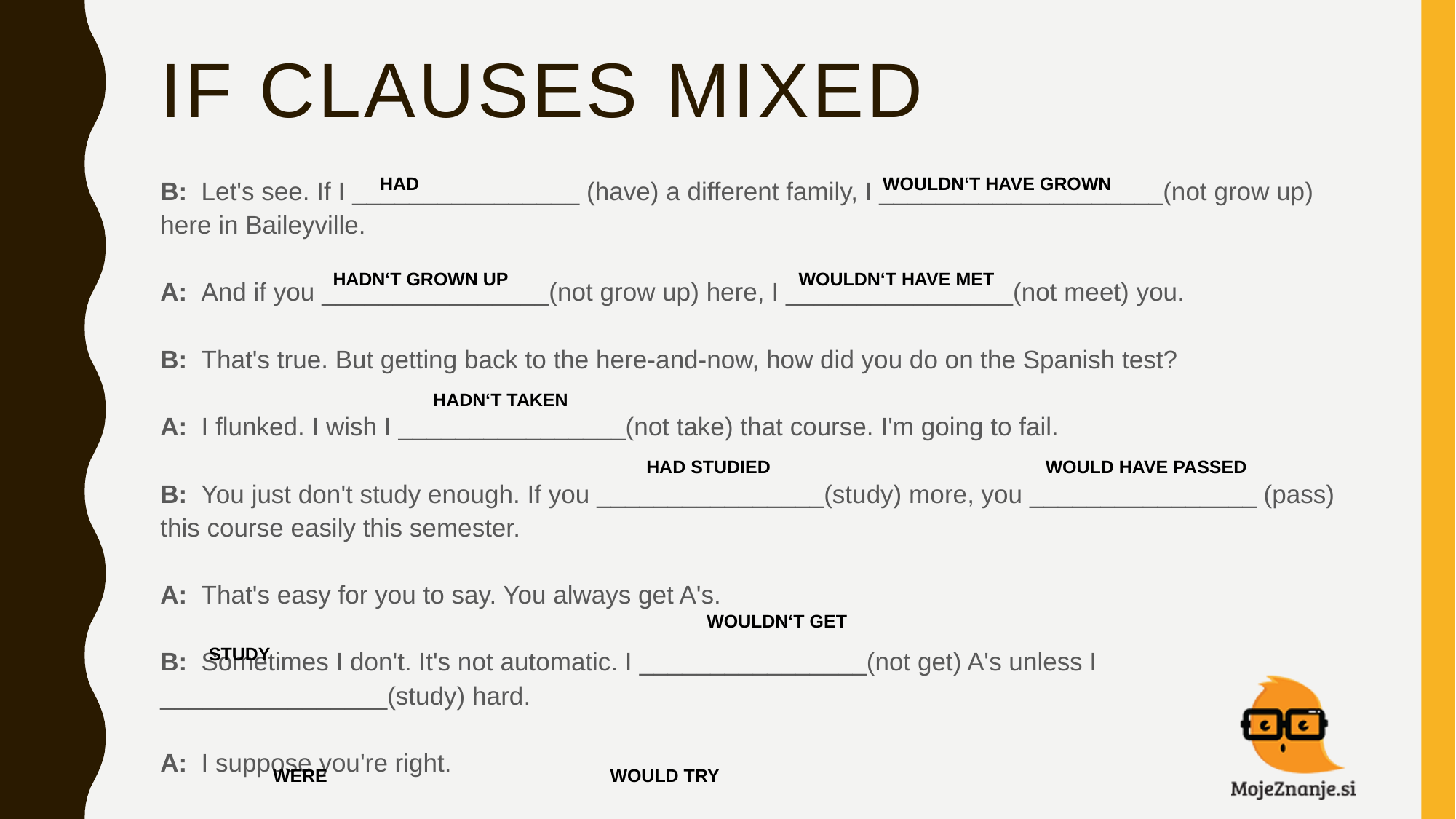

# IF CLAUSES mixed
WOULDN‘T HAVE GROWN
B:  Let's see. If I ________________ (have) a different family, I ____________________(not grow up) here in Baileyville.
A:  And if you ________________(not grow up) here, I ________________(not meet) you.
B:  That's true. But getting back to the here-and-now, how did you do on the Spanish test?
A:  I flunked. I wish I ________________(not take) that course. I'm going to fail.
B:  You just don't study enough. If you ________________(study) more, you ________________ (pass) this course easily this semester.
A:  That's easy for you to say. You always get A's.
B:  Sometimes I don't. It's not automatic. I ________________(not get) A's unless I ________________(study) hard.
A:  I suppose you're right.
B:  If I ________________(be) you, I ________________(try) to do better on the next test.
HAD
WOULDN‘T HAVE MET
HADN‘T GROWN UP
HADN‘T TAKEN
HAD STUDIED
WOULD HAVE PASSED
WOULDN‘T GET
STUDY
WERE
WOULD TRY